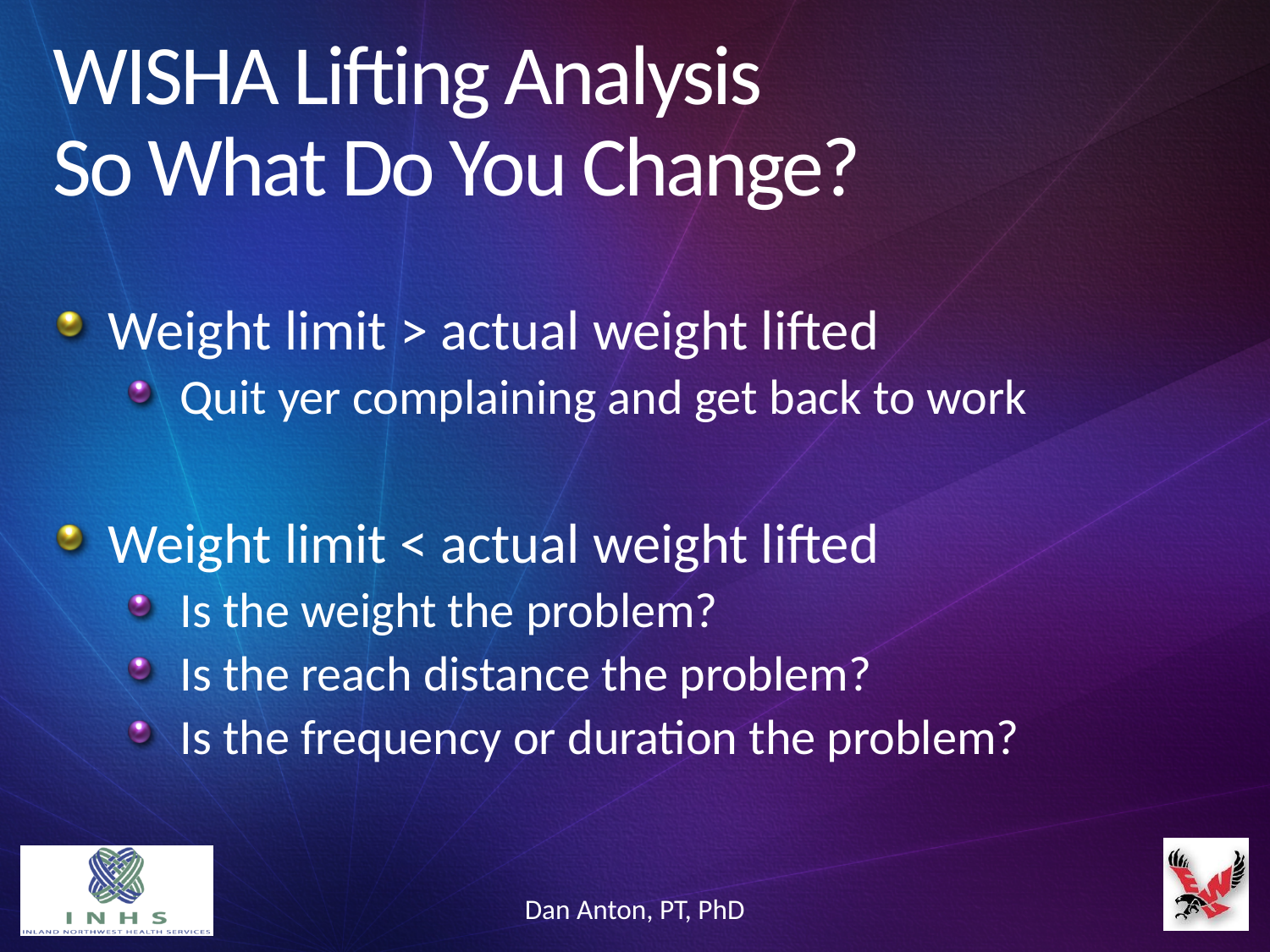

# WISHA Lifting Analysis So What Do You Change?

Weight limit > actual weight lifted
Quit yer complaining and get back to work

Weight limit < actual weight lifted
Is the weight the problem?
Is the reach distance the problem?
Is the frequency or duration the problem?

Dan Anton, PT, PhD